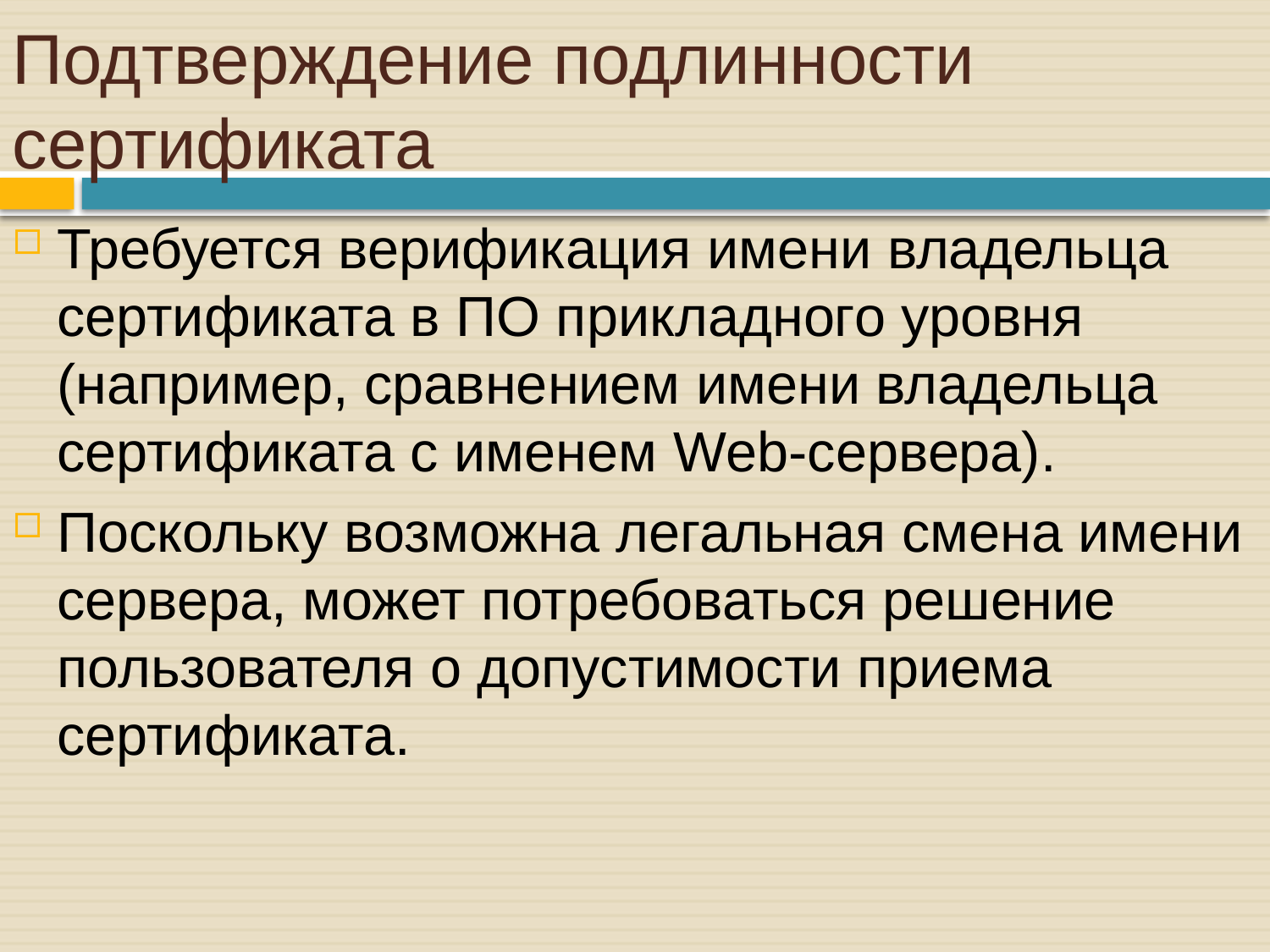

# Подтверждение подлинности сертификата
Требуется верификация имени владельца сертификата в ПО прикладного уровня (например, сравнением имени владельца сертификата с именем Web-сервера).
Поскольку возможна легальная смена имени сервера, может потребоваться решение пользователя о допустимости приема сертификата.